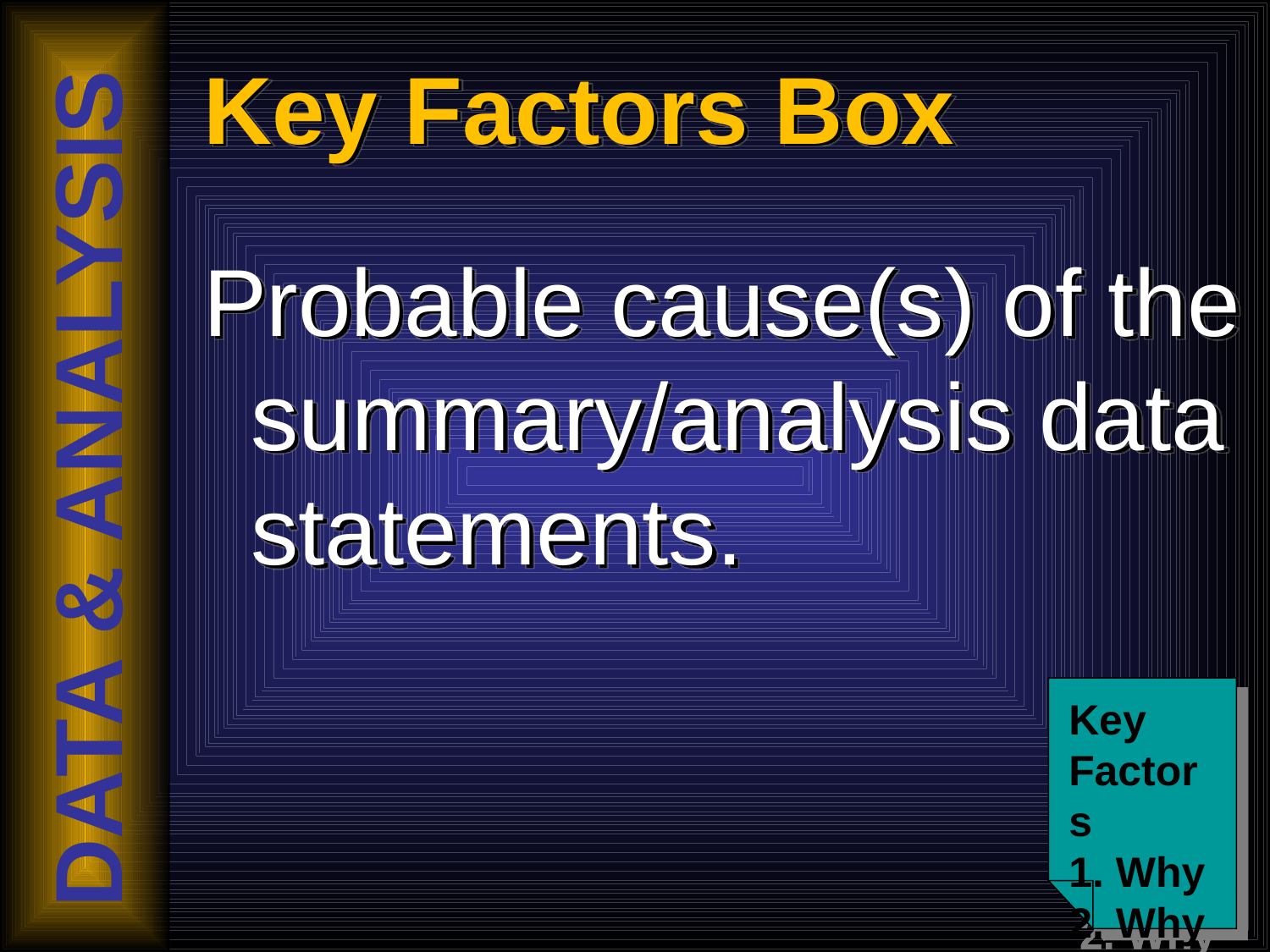

Key Factors Box

Probable cause(s) of the summary/analysis data statements.

DATA & ANALYSIS
Key Factors
1. Why
2. Why